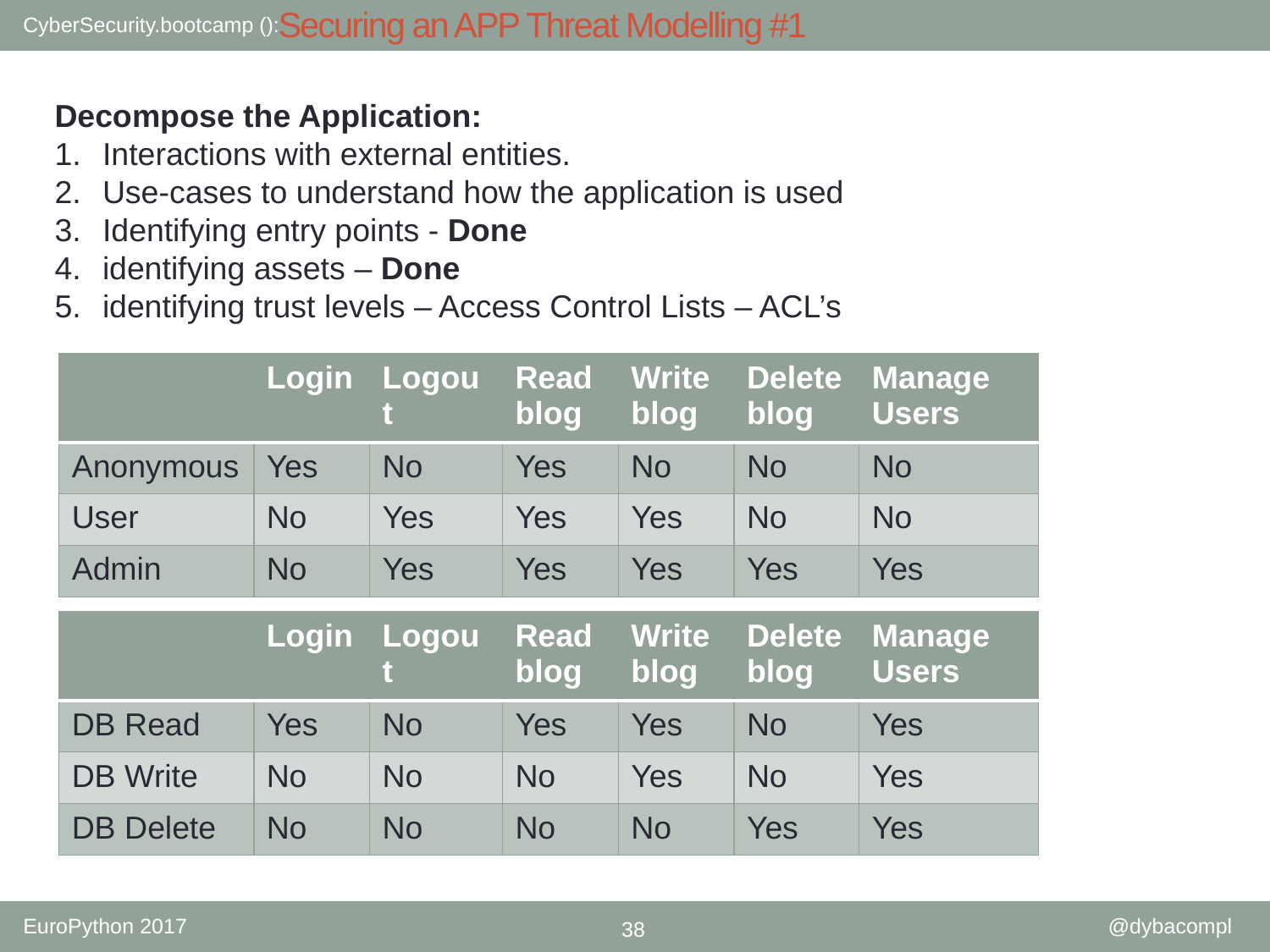

# Securing an APP Threat Modelling #1
Decompose the Application:
Interactions with external entities.
Use-cases to understand how the application is used
Identifying entry points - Done
identifying assets – Done
identifying trust levels – Access Control Lists – ACL’s
|  | Login | Logout | Read blog | Write blog | Delete blog | Manage Users |
| --- | --- | --- | --- | --- | --- | --- |
| Anonymous | Yes | No | Yes | No | No | No |
| User | No | Yes | Yes | Yes | No | No |
| Admin | No | Yes | Yes | Yes | Yes | Yes |
|  | Login | Logout | Read blog | Write blog | Delete blog | Manage Users |
| --- | --- | --- | --- | --- | --- | --- |
| DB Read | Yes | No | Yes | Yes | No | Yes |
| DB Write | No | No | No | Yes | No | Yes |
| DB Delete | No | No | No | No | Yes | Yes |